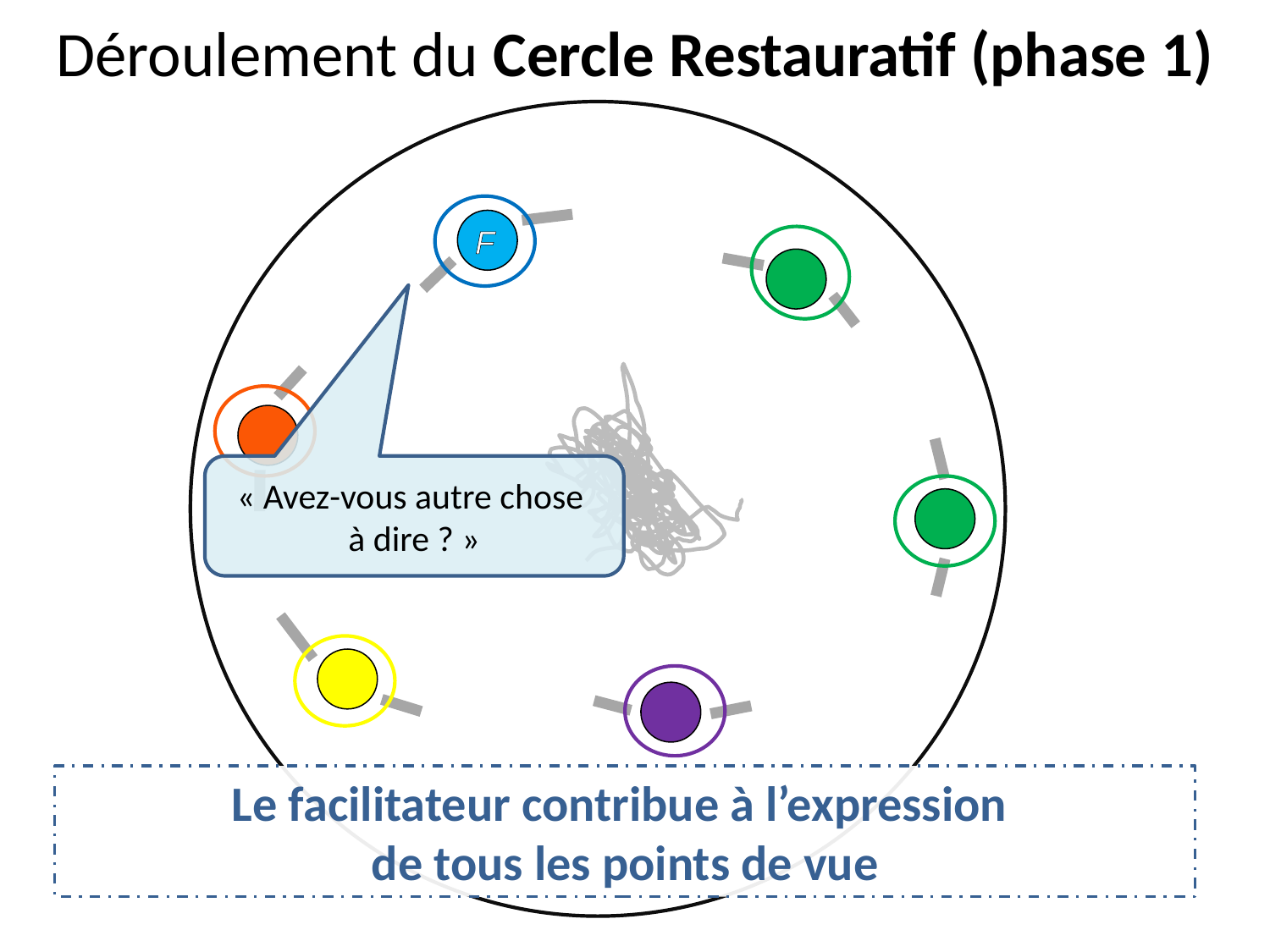

# Déroulement du Cercle Restauratif (phase 1)

F

« Avez-vous autre chose
à dire ? »

Le facilitateur contribue à l’expression
de tous les points de vue